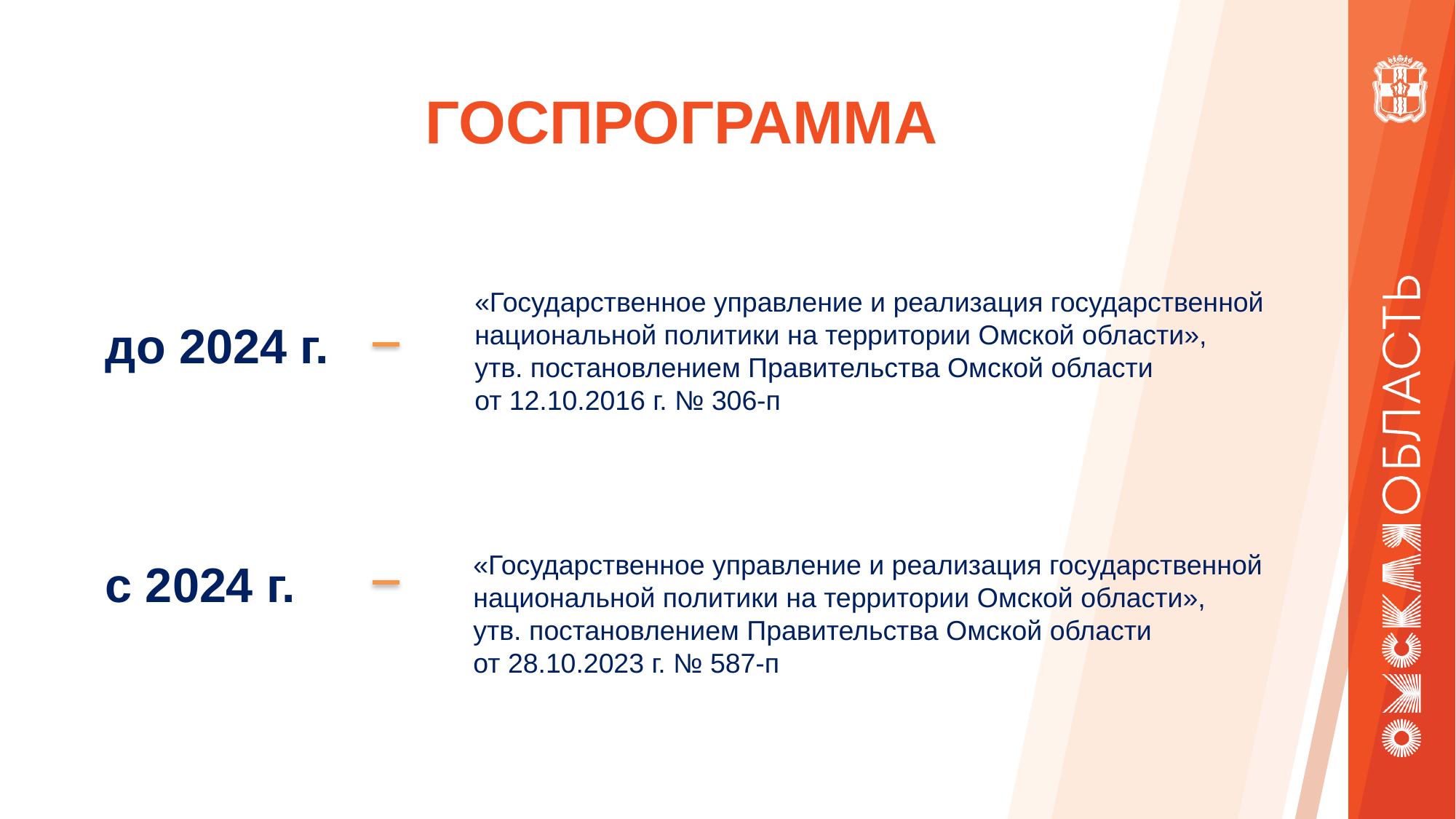

# ГОСПРОГРАММА
«Государственное управление и реализация государственной национальной политики на территории Омской области»,
утв. постановлением Правительства Омской области
от 12.10.2016 г. № 306-п
до 2024 г.

«Государственное управление и реализация государственной национальной политики на территории Омской области»,
утв. постановлением Правительства Омской области
от 28.10.2023 г. № 587-п
с 2024 г.